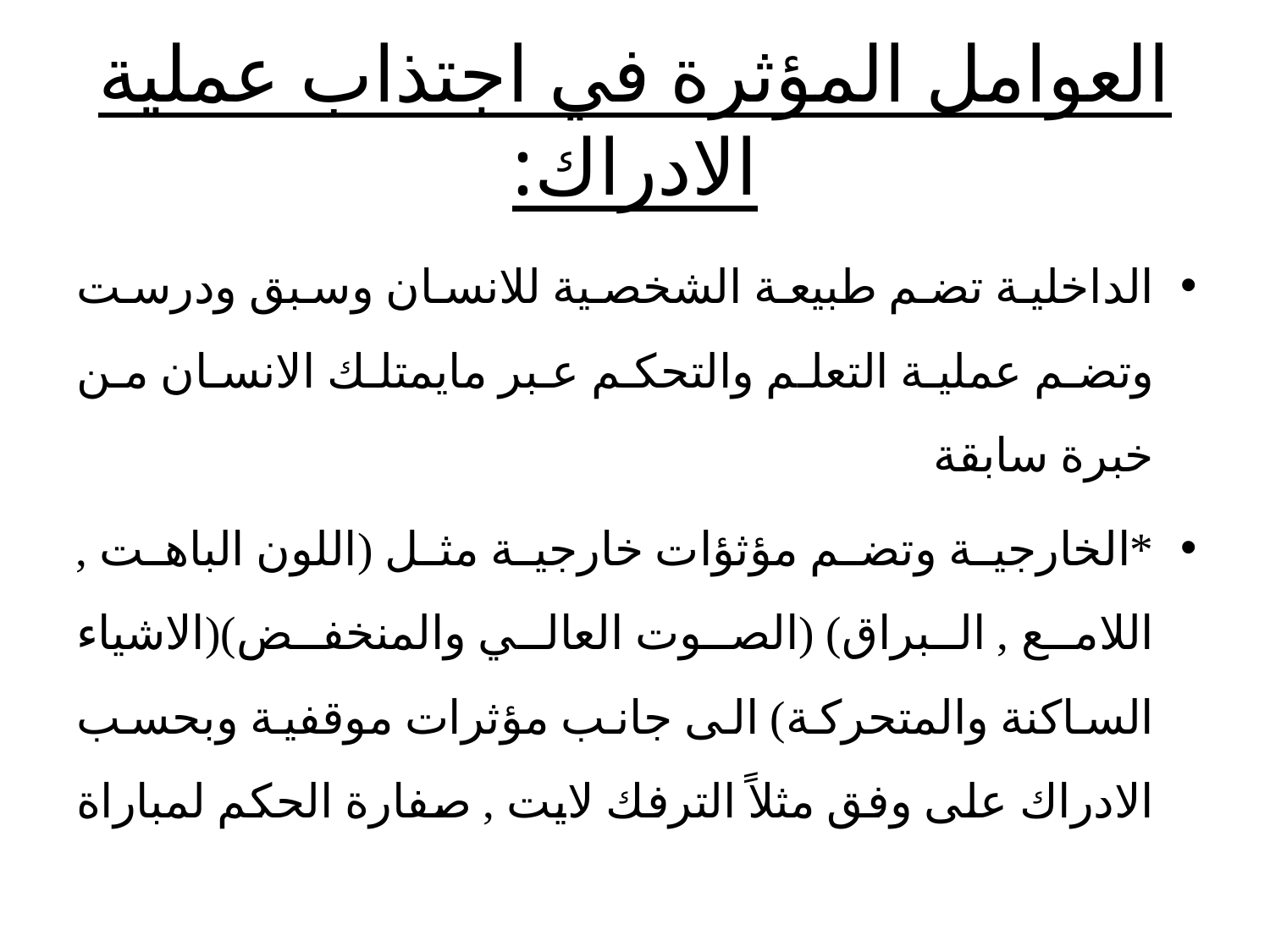

# العوامل المؤثرة في اجتذاب عملية الادراك:
الداخلية تضم طبيعة الشخصية للانسان وسبق ودرست وتضم عملية التعلم والتحكم عبر مايمتلك الانسان من خبرة سابقة
*الخارجية وتضم مؤثؤات خارجية مثل (اللون الباهت , اللامع , البراق) (الصوت العالي والمنخفض)(الاشياء الساكنة والمتحركة) الى جانب مؤثرات موقفية وبحسب الادراك على وفق مثلاً الترفك لايت , صفارة الحكم لمباراة